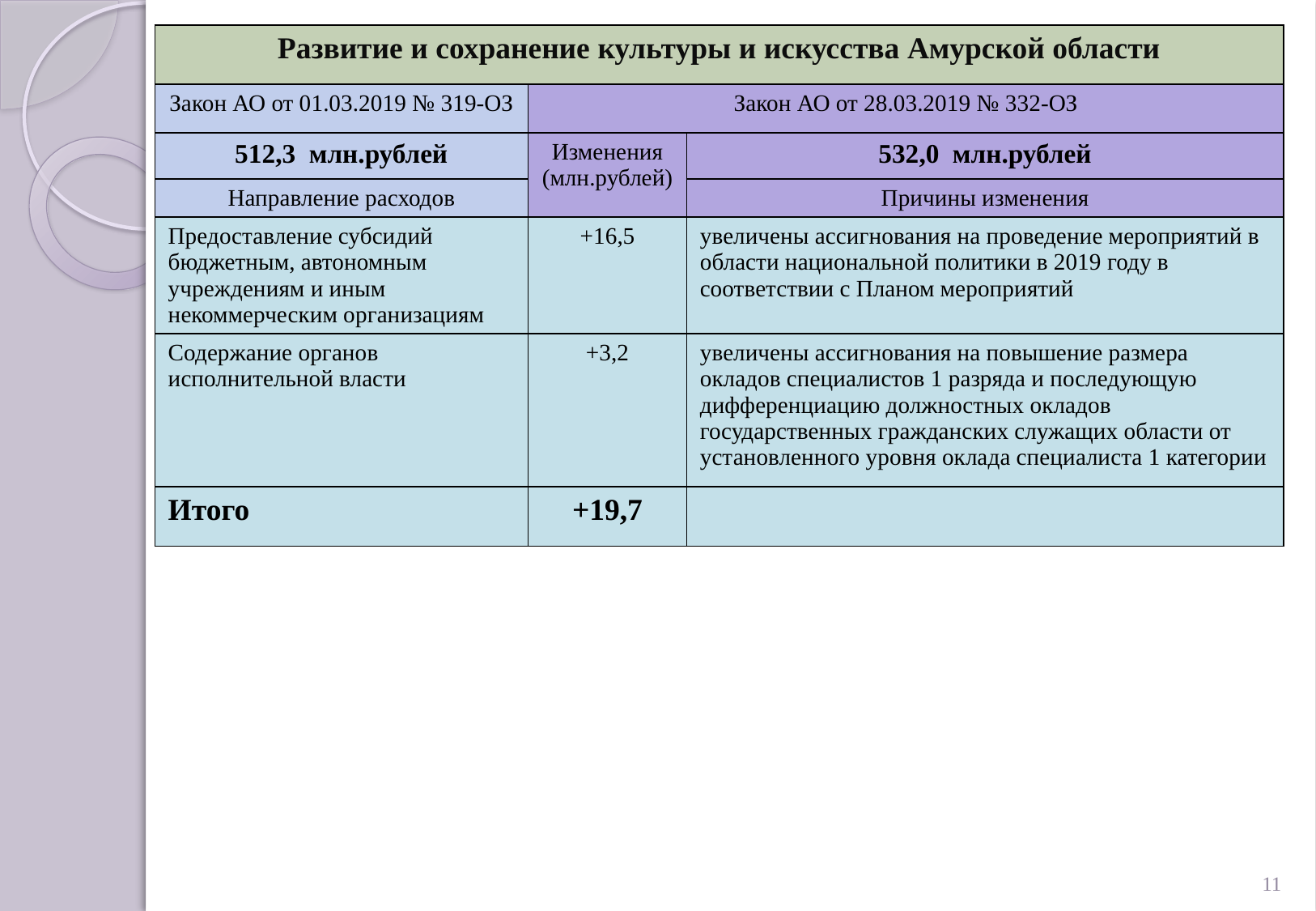

| Развитие и сохранение культуры и искусства Амурской области |  |  |
| --- | --- | --- |
| Закон АО от 01.03.2019 № 319-ОЗ | Закон АО от 28.03.2019 № 332-ОЗ |  |
| 512,3 млн.рублей | Изменения (млн.рублей) | 532,0 млн.рублей |
| Направление расходов |  | Причины изменения |
| Предоставление субсидий бюджетным, автономным учреждениям и иным некоммерческим организациям | +16,5 | увеличены ассигнования на проведение мероприятий в области национальной политики в 2019 году в соответствии с Планом мероприятий |
| Содержание органов исполнительной власти | +3,2 | увеличены ассигнования на повышение размера окладов специалистов 1 разряда и последующую дифференциацию должностных окладов государственных гражданских служащих области от установленного уровня оклада специалиста 1 категории |
| Итого | +19,7 |  |
11